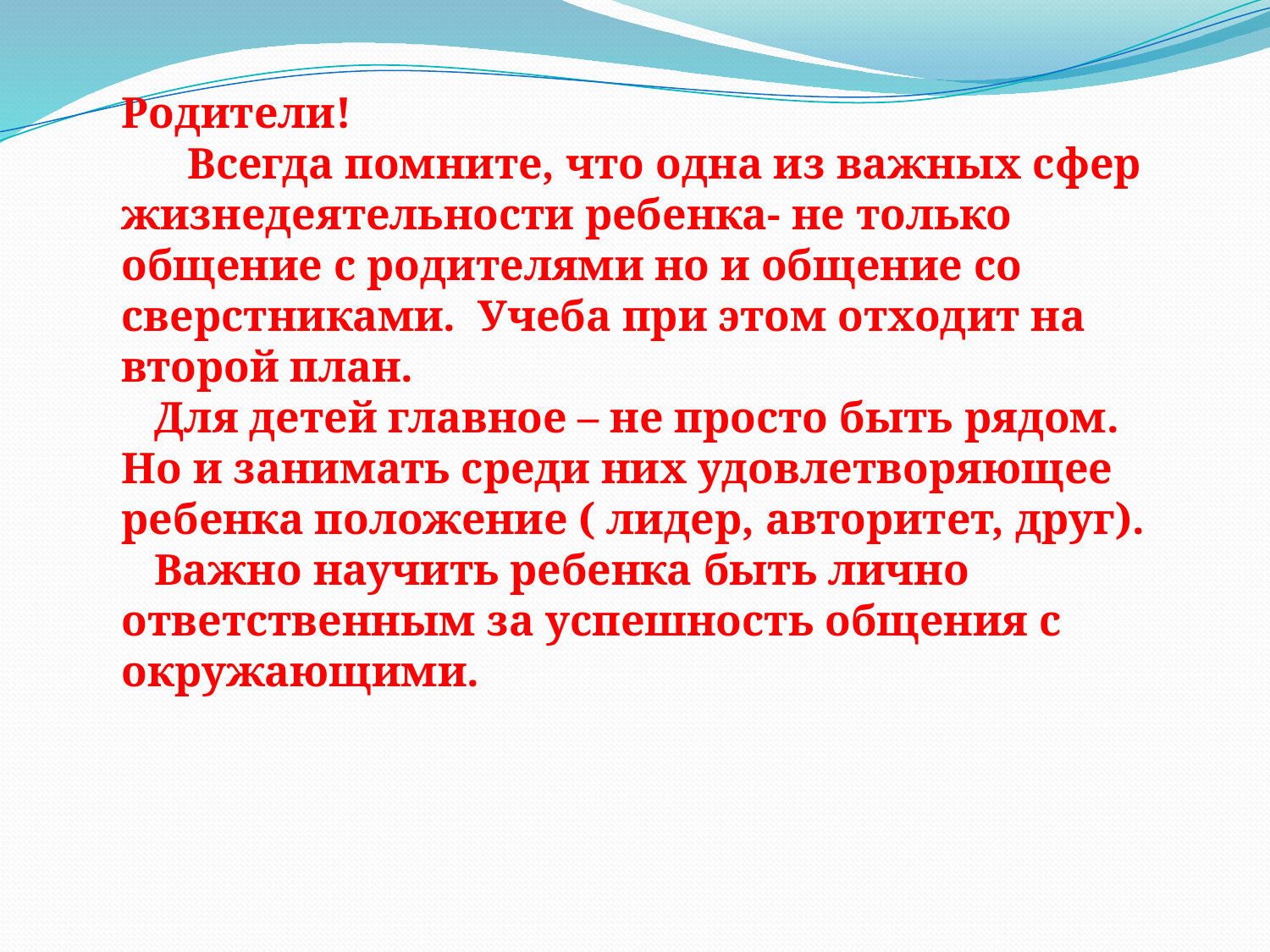

Родители!
      Всегда помните, что одна из важных сфер жизнедеятельности ребенка- не только общение с родителями но и общение со сверстниками.  Учеба при этом отходит на второй план.
   Для детей главное – не просто быть рядом. Но и занимать среди них удовлетворяющее ребенка положение ( лидер, авторитет, друг).
   Важно научить ребенка быть лично ответственным за успешность общения с окружающими.